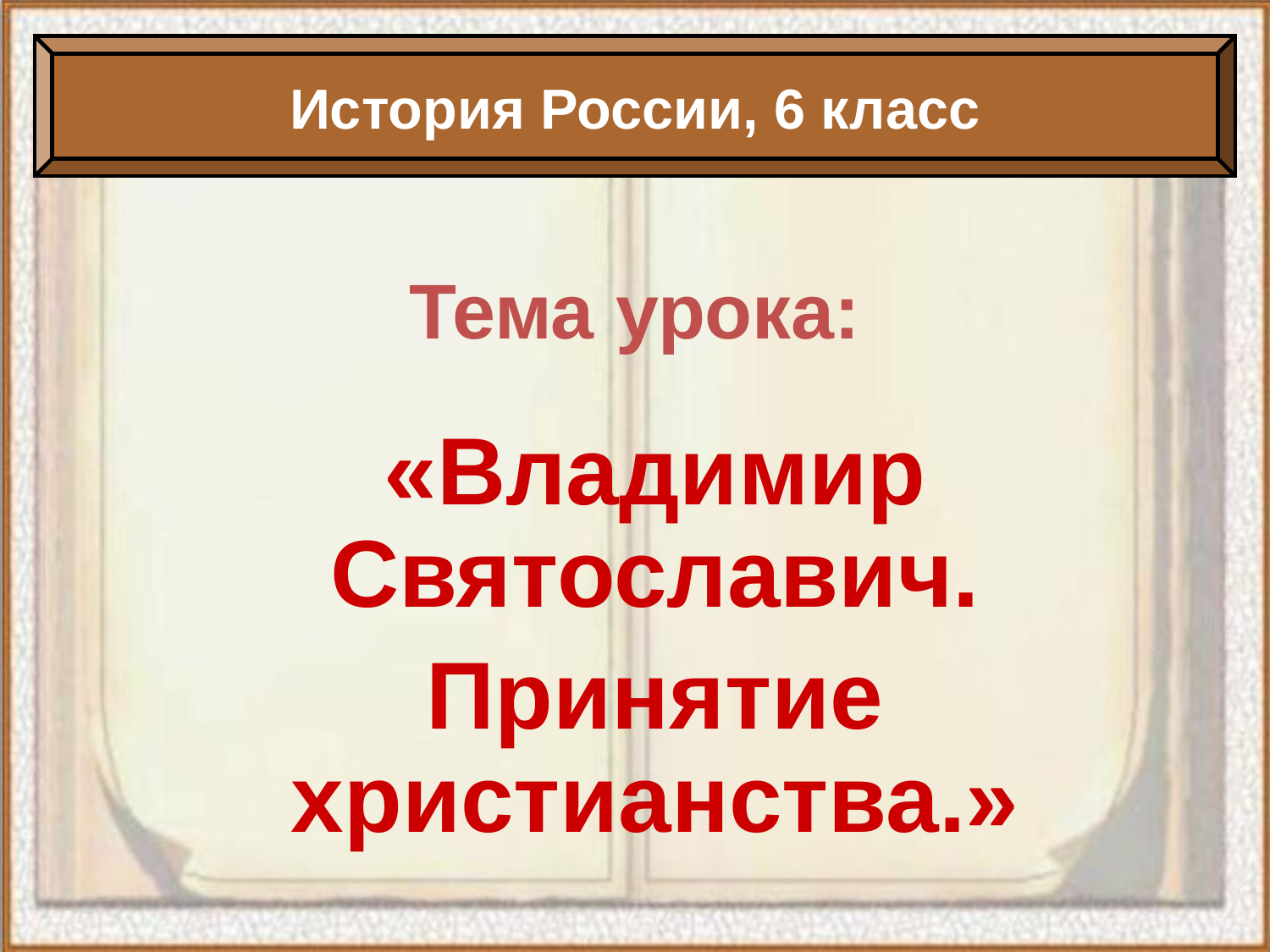

История России, 6 класс
# Тема урока:
«Владимир Святославич.
Принятие христианства.»